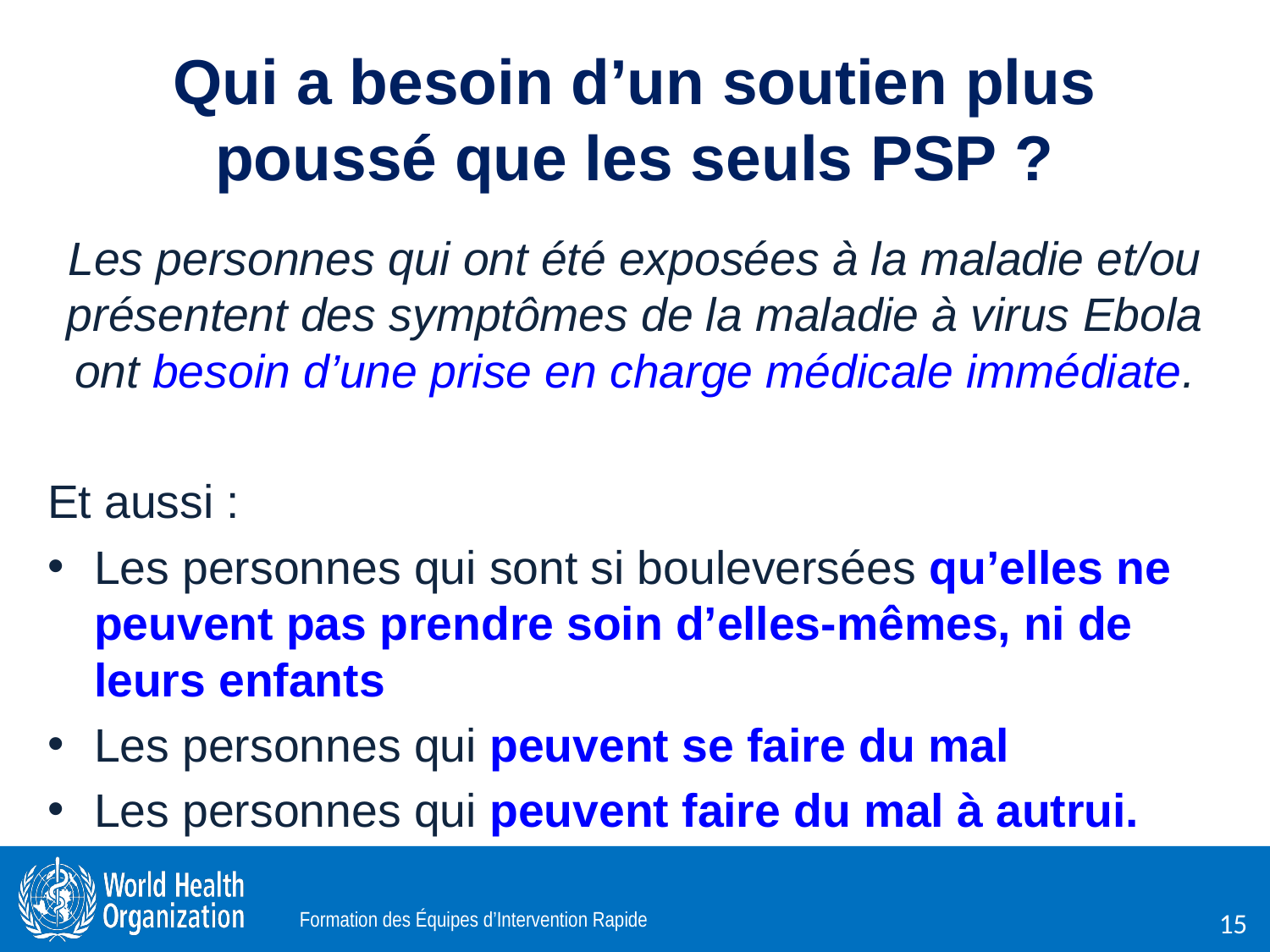

# Qui a besoin d’un soutien plus poussé que les seuls PSP ?
Les personnes qui ont été exposées à la maladie et/ou présentent des symptômes de la maladie à virus Ebola ont besoin d’une prise en charge médicale immédiate.

Et aussi :
Les personnes qui sont si bouleversées qu’elles ne peuvent pas prendre soin d’elles-mêmes, ni de leurs enfants
Les personnes qui peuvent se faire du mal
Les personnes qui peuvent faire du mal à autrui.